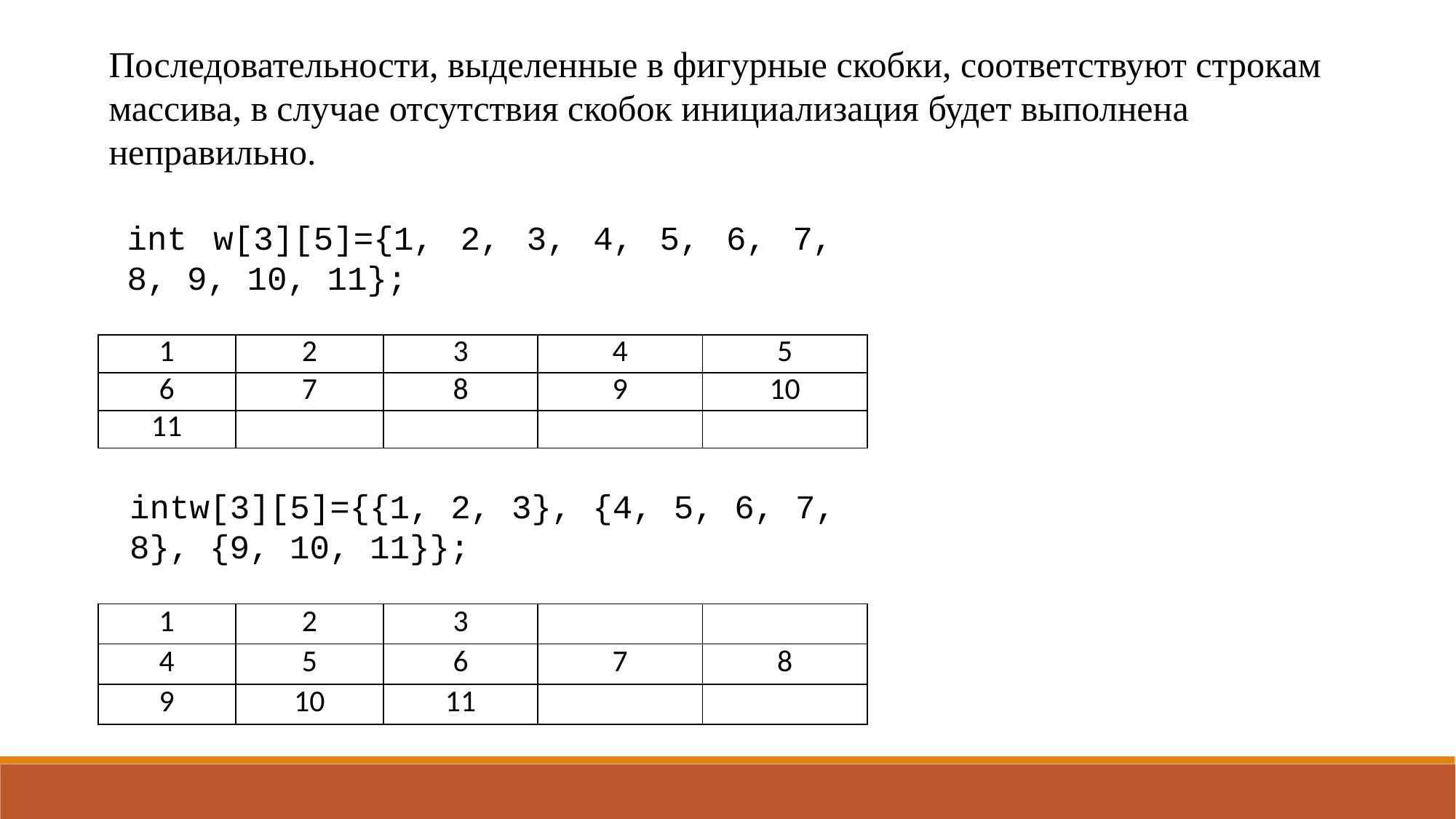

Последовательности, выделенные в фигурные скобки, соответствуют строкам массива, в случае отсутствия скобок инициализация будет выполнена неправильно.
int w[3][5]={1, 2, 3, 4, 5, 6, 7, 8, 9, 10, 11};
| 1 | 2 | 3 | 4 | 5 |
| --- | --- | --- | --- | --- |
| 6 | 7 | 8 | 9 | 10 |
| 11 |  |  |  |  |
intw[3][5]={{1, 2, 3}, {4, 5, 6, 7, 8}, {9, 10, 11}};
| 1 | 2 | 3 |  |  |
| --- | --- | --- | --- | --- |
| 4 | 5 | 6 | 7 | 8 |
| 9 | 10 | 11 |  |  |